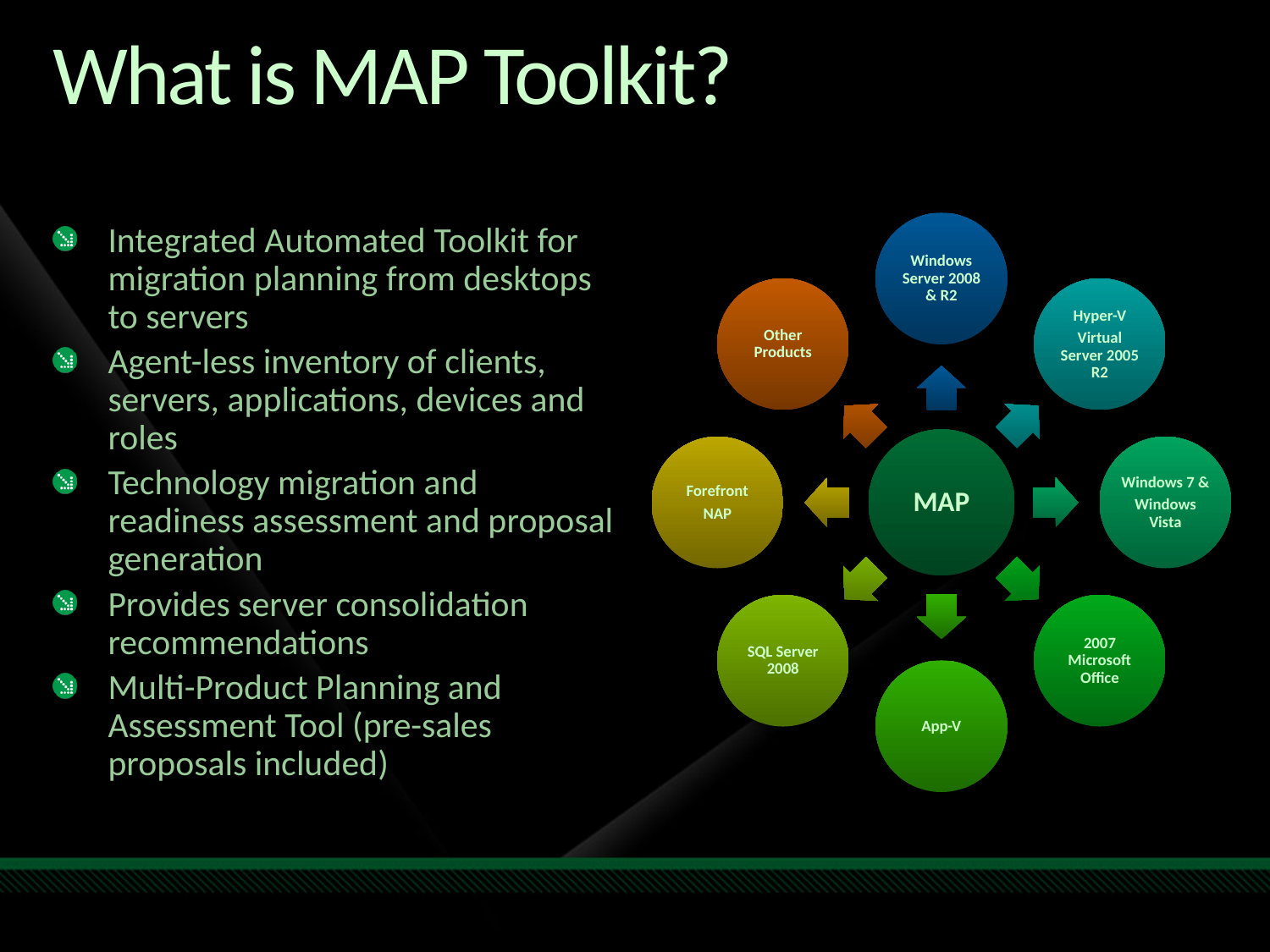

# What is MAP Toolkit?

Integrated Automated Toolkit for migration planning from desktops to servers
Agent-less inventory of clients, servers, applications, devices and roles
Technology migration and readiness assessment and proposal generation
Provides server consolidation recommendations
Multi-Product Planning and Assessment Tool (pre-sales proposals included)
MAP

Windows Server 2008 & R2

Hyper-V
Virtual Server 2005 R2

Windows 7 &
Windows Vista

2007 Microsoft Office

App-V

SQL Server 2008

Forefront
NAP

Other Products